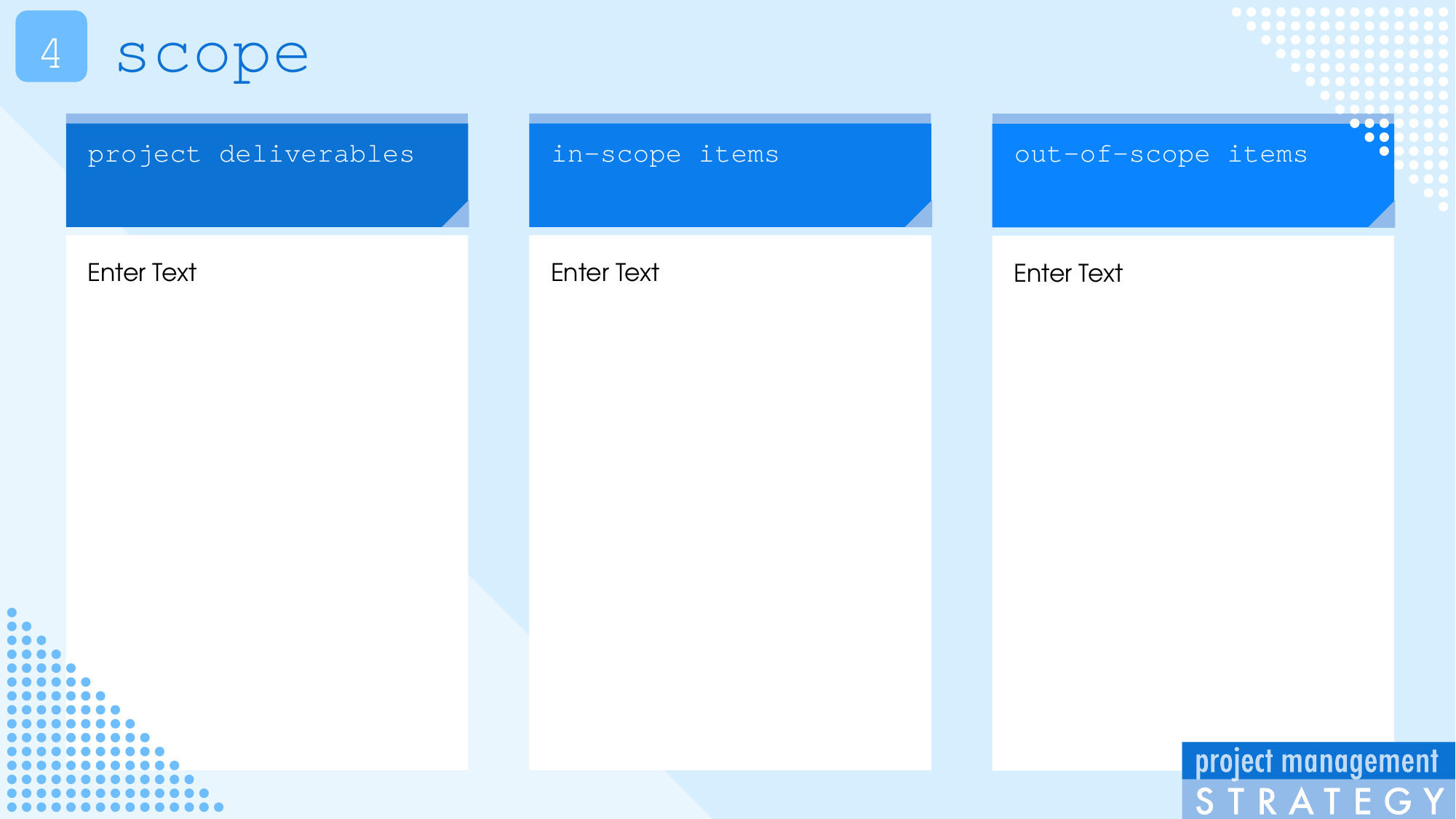

scope

4

project deliverables
in-scope items
out-of-scope items

Enter Text

Enter Text

Enter Text